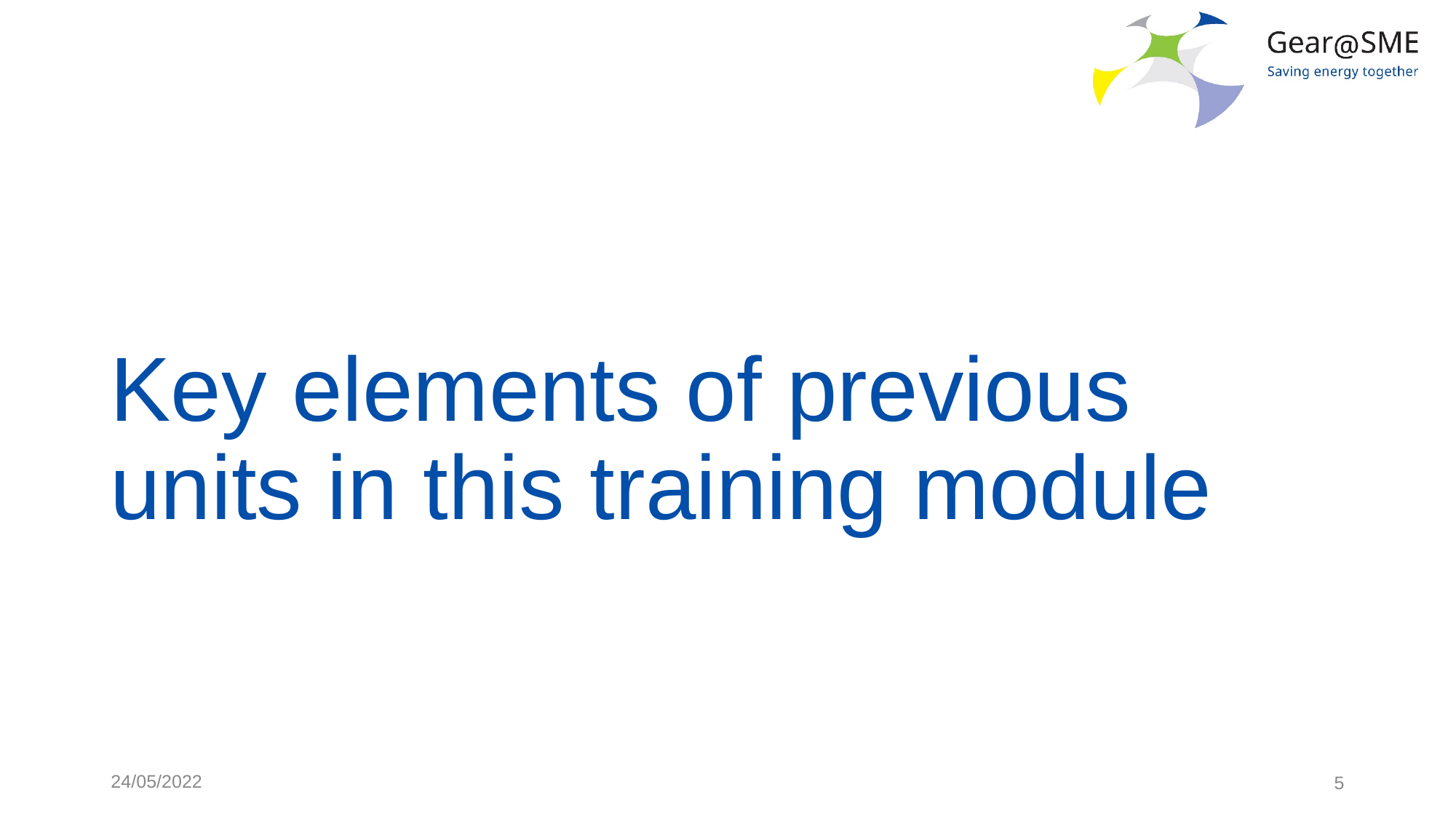

# Key elements of previous units in this training module

24/05/2022
5